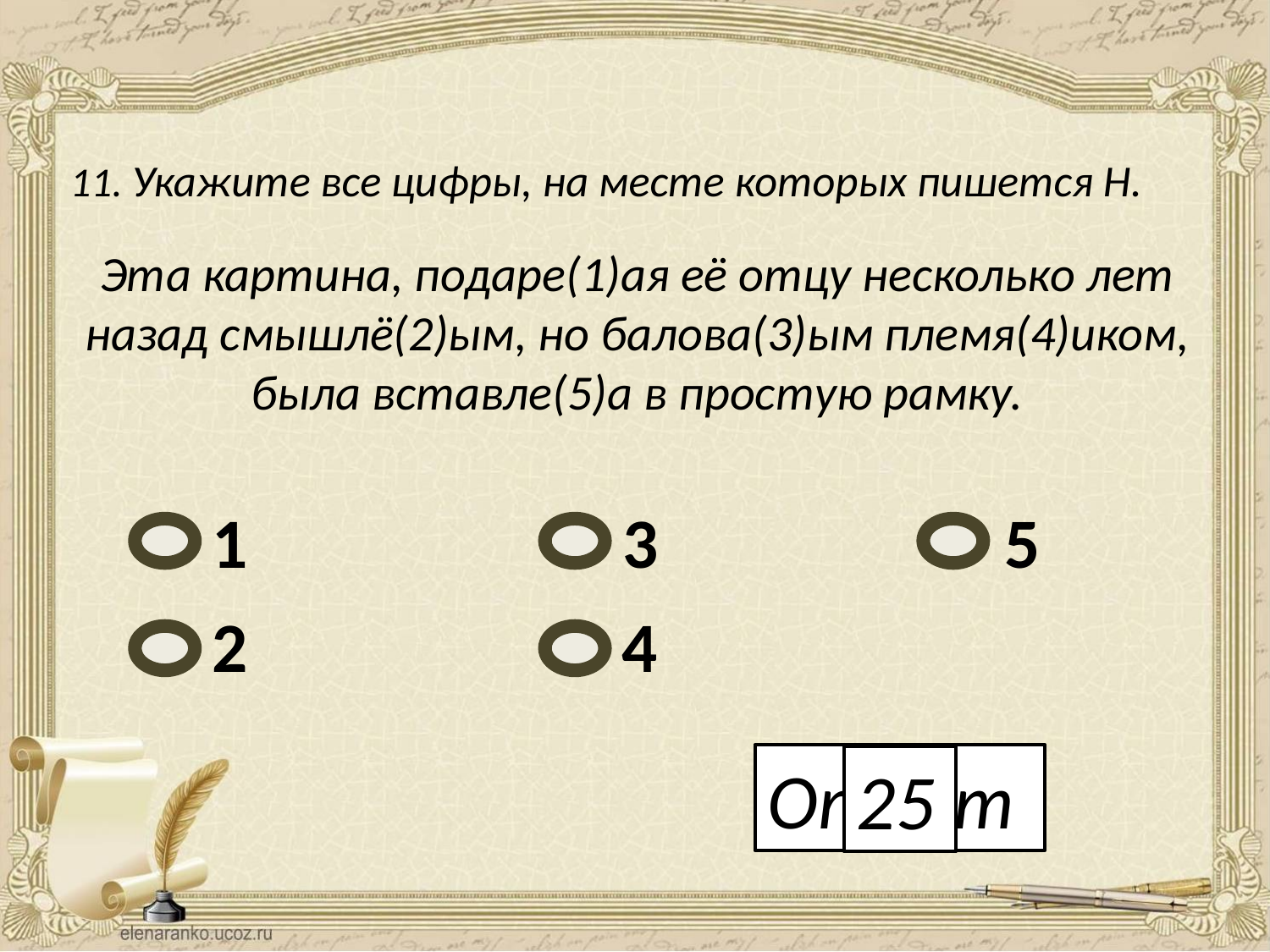

11. Укажите все цифры, на месте которых пишется Н.
Эта картина, подаре(1)ая её отцу несколько лет назад смышлё(2)ым, но балова(3)ым племя(4)иком, была вставле(5)а в простую рамку.
1
3
5

2
4

Ответ
25